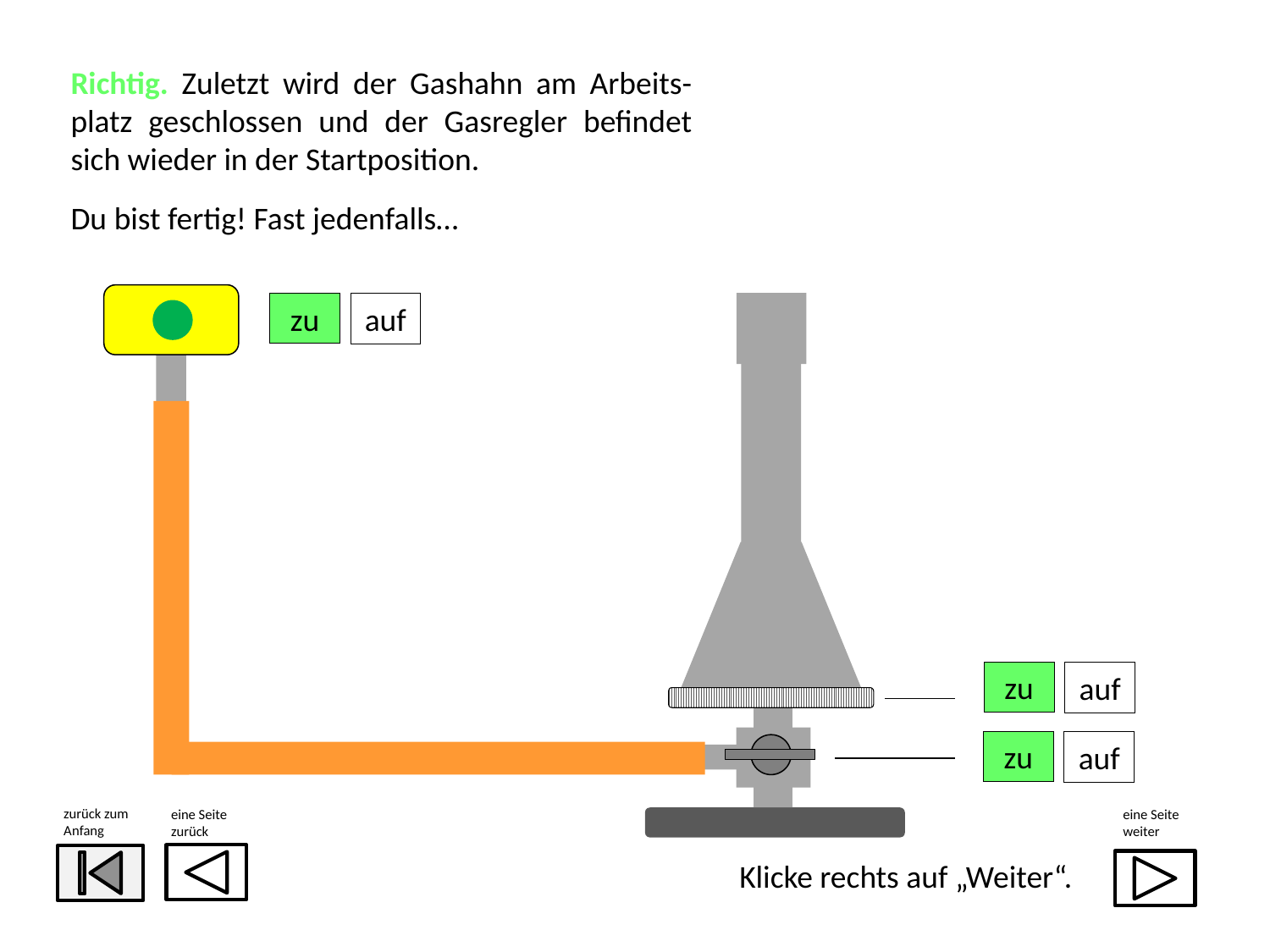

Richtig. Zuletzt wird der Gashahn am Arbeits-platz geschlossen und der Gasregler befindet sich wieder in der Startposition.

Du bist fertig! Fast jedenfalls…

zu

auf

zu
auf

zu
auf

zurück zum
Anfang
eine Seite
zurück
eine Seite
weiter

Klicke rechts auf „Weiter“.